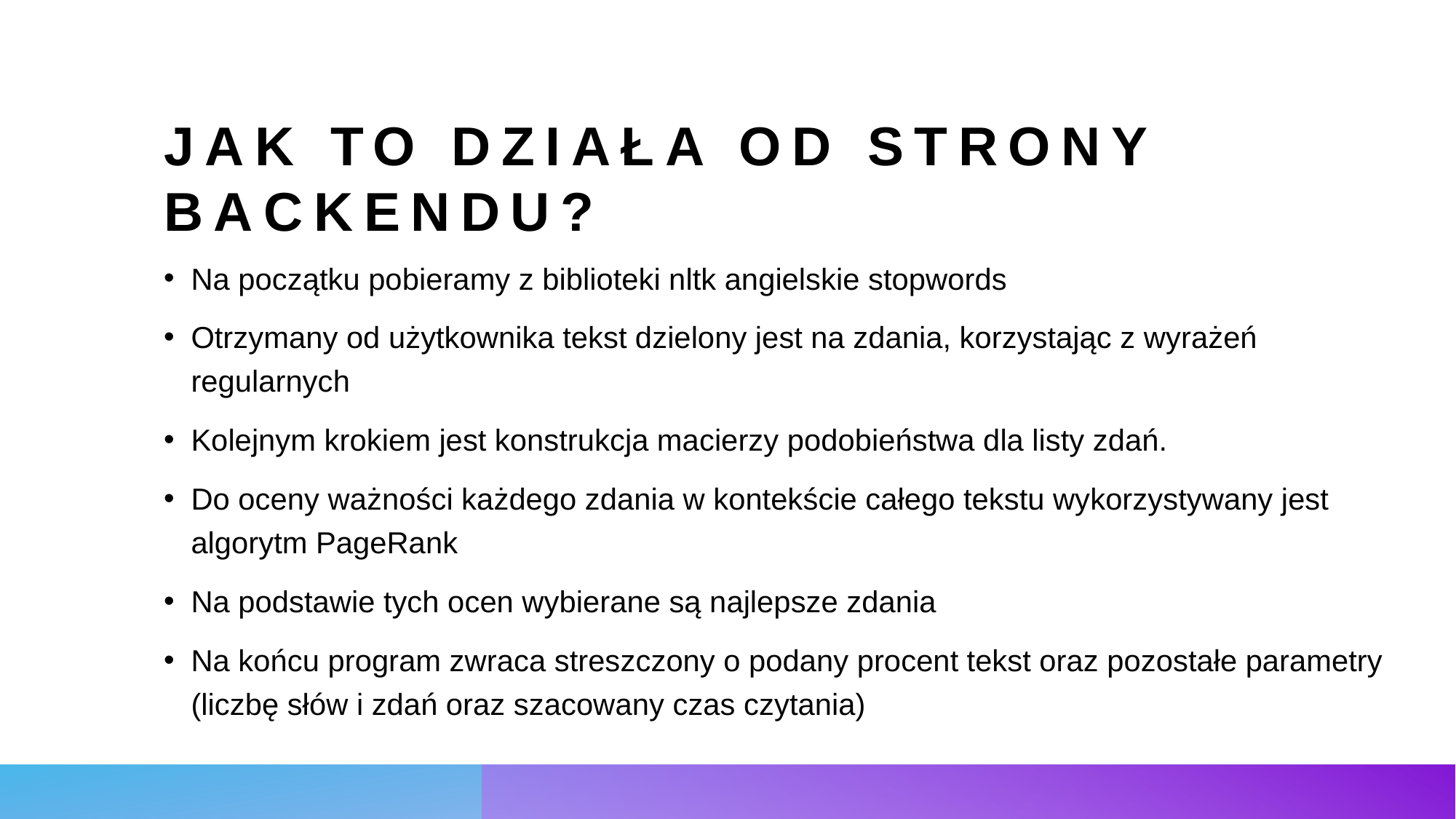

# Jak to działa od strony Backendu?
Na początku pobieramy z biblioteki nltk angielskie stopwords
Otrzymany od użytkownika tekst dzielony jest na zdania, korzystając z wyrażeń regularnych
Kolejnym krokiem jest konstrukcja macierzy podobieństwa dla listy zdań.
Do oceny ważności każdego zdania w kontekście całego tekstu wykorzystywany jest algorytm PageRank
Na podstawie tych ocen wybierane są najlepsze zdania
Na końcu program zwraca streszczony o podany procent tekst oraz pozostałe parametry (liczbę słów i zdań oraz szacowany czas czytania)